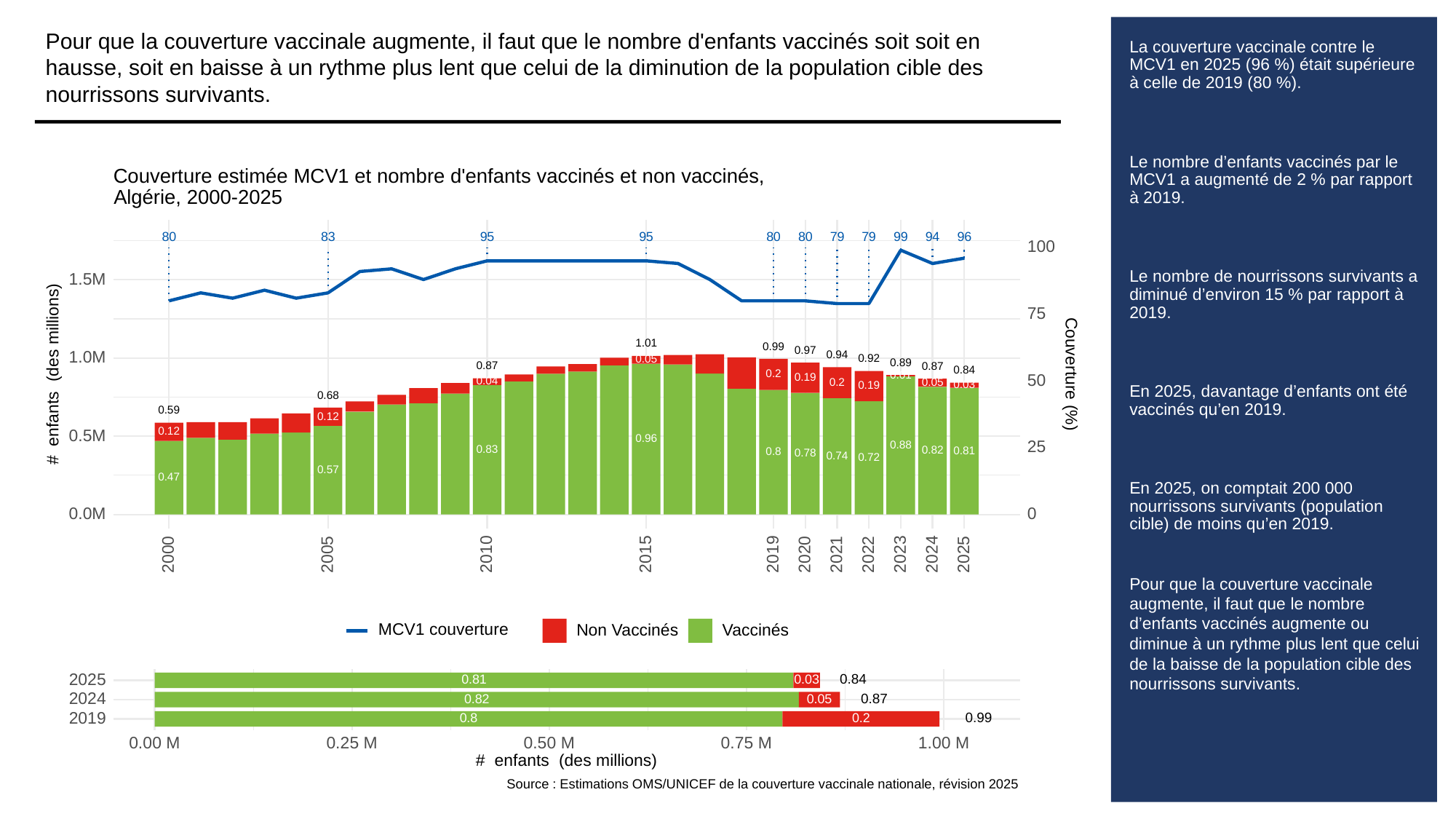

Pour que la couverture vaccinale augmente, il faut que le nombre d'enfants vaccinés soit soit en hausse, soit en baisse à un rythme plus lent que celui de la diminution de la population cible des nourrissons survivants.
# La couverture vaccinale contre le MCV1 en 2025 (96 %) était supérieure à celle de 2019 (80 %).

Le nombre d’enfants vaccinés par le MCV1 a augmenté de 2 % par rapport à 2019.

Le nombre de nourrissons survivants a diminué d’environ 15 % par rapport à 2019.

En 2025, davantage d’enfants ont été vaccinés qu’en 2019.

En 2025, on comptait 200 000 nourrissons survivants (population cible) de moins qu’en 2019.

Pour que la couverture vaccinale augmente, il faut que le nombre d’enfants vaccinés augmente ou diminue à un rythme plus lent que celui de la baisse de la population cible des nourrissons survivants.

Couverture estimée MCV1 et nombre d'enfants vaccinés et non vaccinés,
Algérie, 2000-2025

83
80
95
95
80
80
79
79
99
94
96

100

1.5M

75

1.01
0.99
0.97
0.94
1.0M

0.92

0.05

0.89

0.87
0.87

0.84

#  enfants  (des millions)
Couverture (%)

0.2

0.01

0.19

50

0.04

0.2
0.05

0.03

0.19

0.68

0.59

0.12

0.12
0.5M

0.96

0.88
25
0.83
0.82
0.81
0.8
0.78
0.74
0.72
0.57
0.47

0.0M
0

2023
2000
2005
2010
2015
2019
2020
2021
2022
2024
2025

MCV1 couverture
Non Vaccinés
Vaccinés

2025
0.84
0.03
0.81

2024
0.87
0.82
0.05

2019
0.99
0.8
0.2

0.00 M
0.25 M
0.50 M
0.75 M
1.00 M
#  enfants  (des millions)
Source : Estimations OMS/UNICEF de la couverture vaccinale nationale, révision 2025